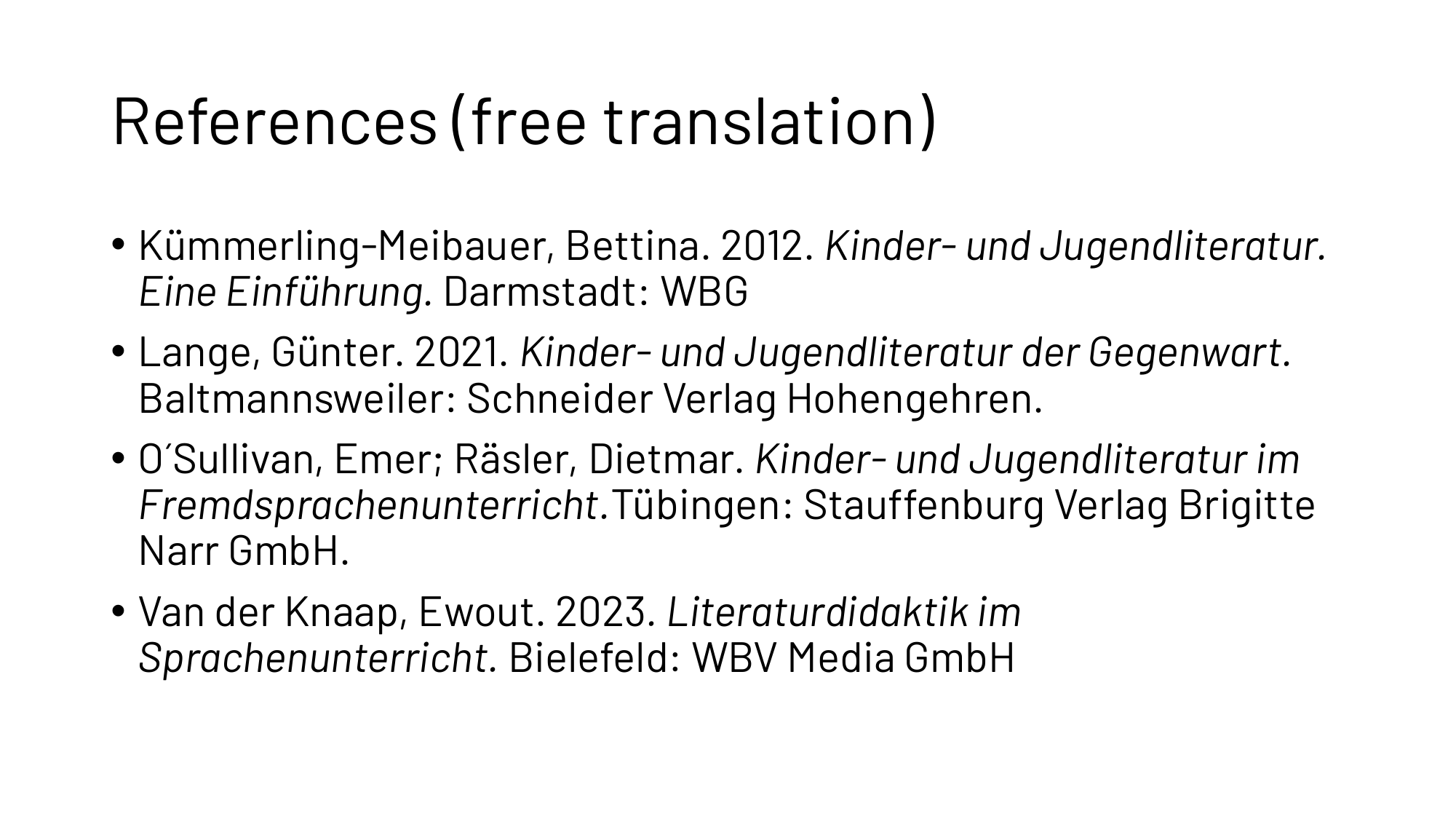

# References (free translation)
Kümmerling-Meibauer, Bettina. 2012. Kinder- und Jugendliteratur. Eine Einführung. Darmstadt: WBG
Lange, Günter. 2021. Kinder- und Jugendliteratur der Gegenwart. Baltmannsweiler: Schneider Verlag Hohengehren.
O´Sullivan, Emer; Räsler, Dietmar. Kinder- und Jugendliteratur im Fremdsprachenunterricht.Tübingen: Stauffenburg Verlag Brigitte Narr GmbH.
Van der Knaap, Ewout. 2023. Literaturdidaktik im Sprachenunterricht. Bielefeld: WBV Media GmbH